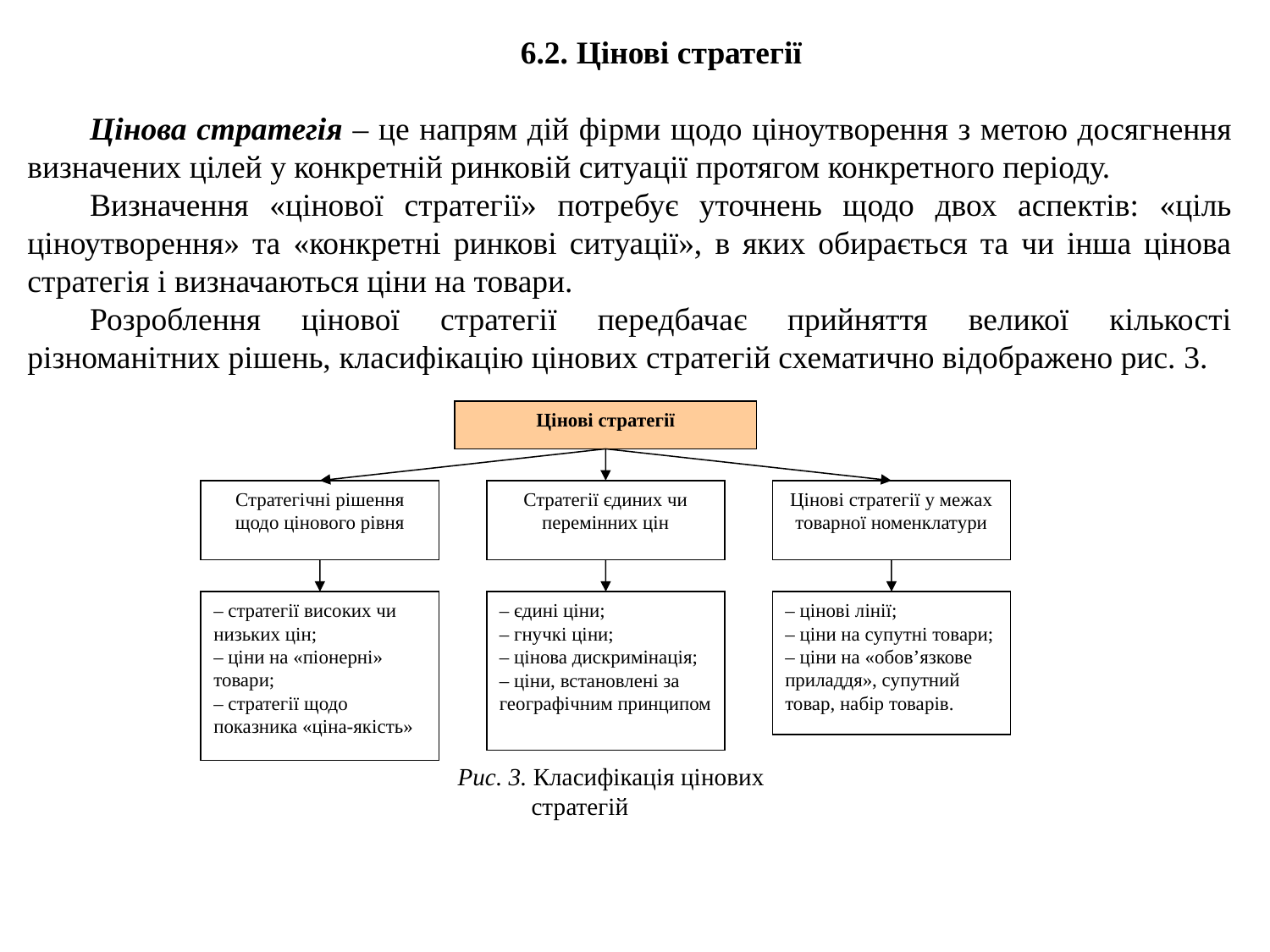

6.2. Цінові стратегії

Цінова стратегія – це напрям дій фірми щодо ціноутворення з метою досягнення визначених цілей у конкретній ринковій ситуації протягом конкретного періоду.
Визначення «цінової стратегії» потребує уточнень щодо двох аспектів: «ціль ціноутворення» та «конкретні ринкові ситуації», в яких обирається та чи інша цінова стратегія і визначаються ціни на товари.
Розроблення цінової стратегії передбачає прийняття великої кількості різноманітних рішень, класифікацію цінових стратегій схематично відображено рис. 3.

Цінові стратегії

Стратегічні рішення щодо цінового рівня
Стратегії єдиних чи перемінних цін
Цінові стратегії у межах товарної номенклатури

– стратегії високих чи низьких цін;
– ціни на «піонерні» товари;
– стратегії щодо показника «ціна-якість»
– єдині ціни;
– гнучкі ціни;
– цінова дискримінація;
– ціни, встановлені за географічним принципом
– цінові лінії;
– ціни на супутні товари;
– ціни на «обов’язкове приладдя», супутний товар, набір товарів.

Рис. 3. Класифікація цінових стратегій